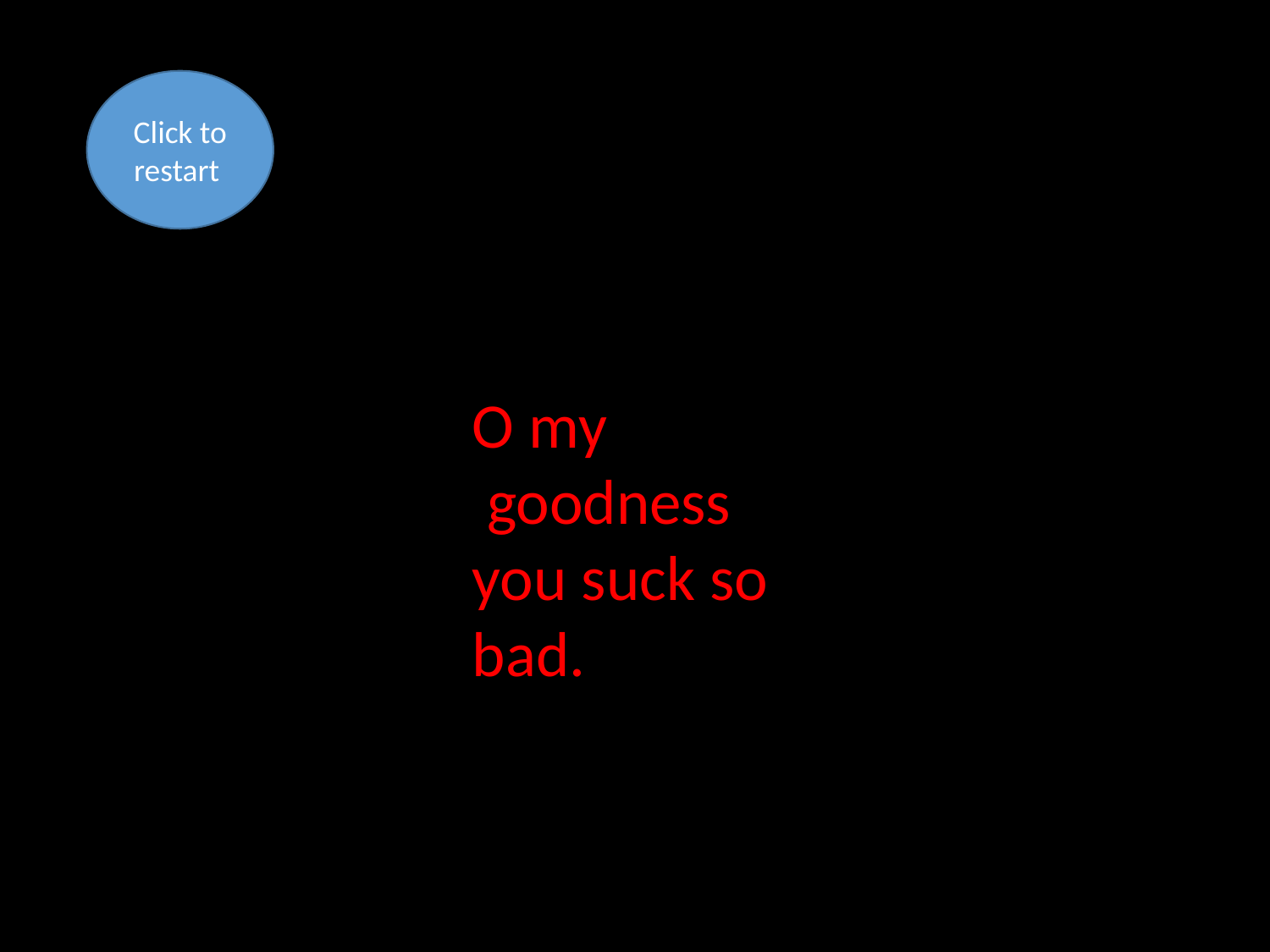

Click to restart
O my
 goodness you suck so bad.